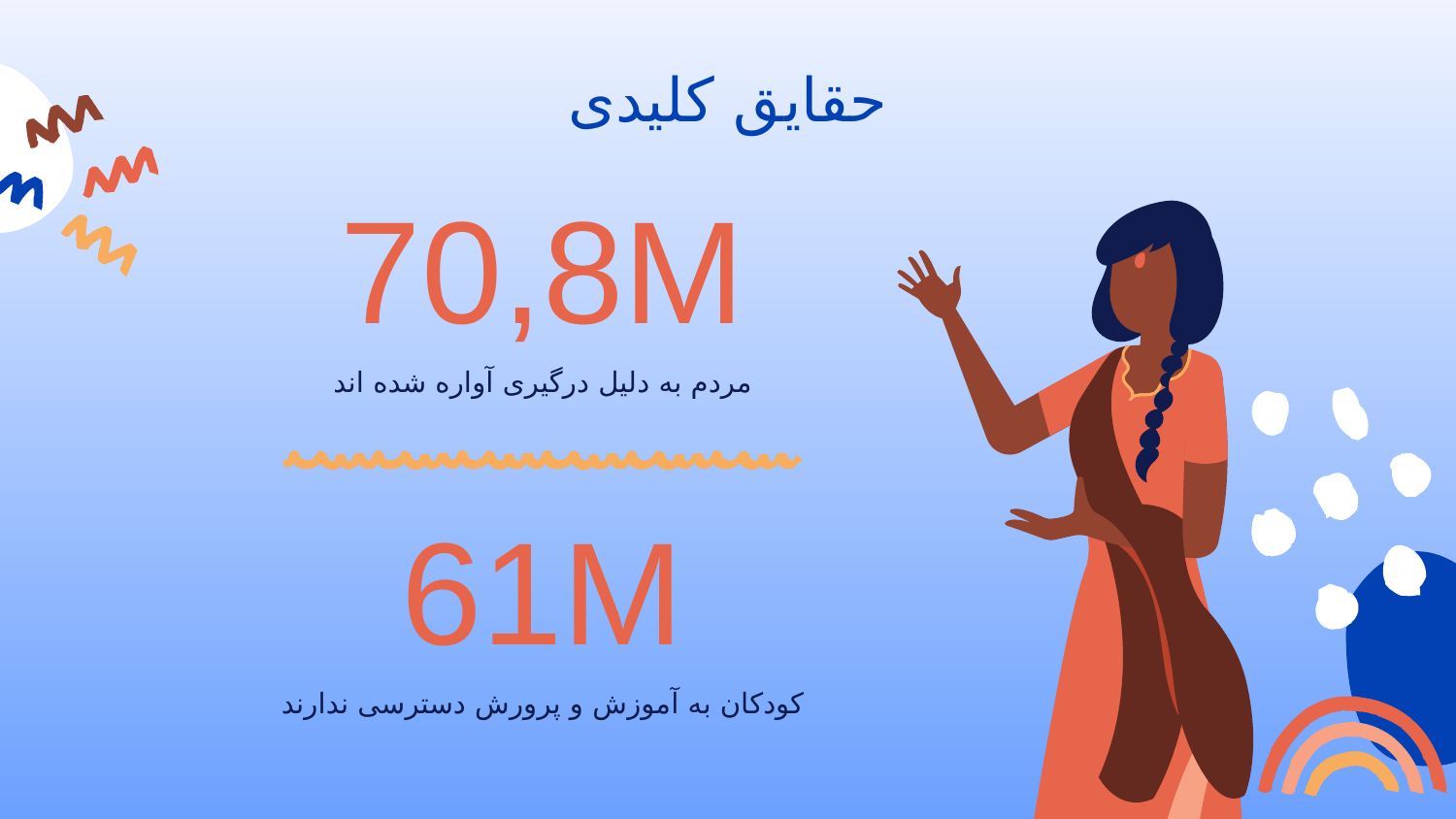

حقایق کلیدی
# 70,8M

مردم به دلیل درگیری آواره شده اند

61M
کودکان به آموزش و پرورش دسترسی ندارند